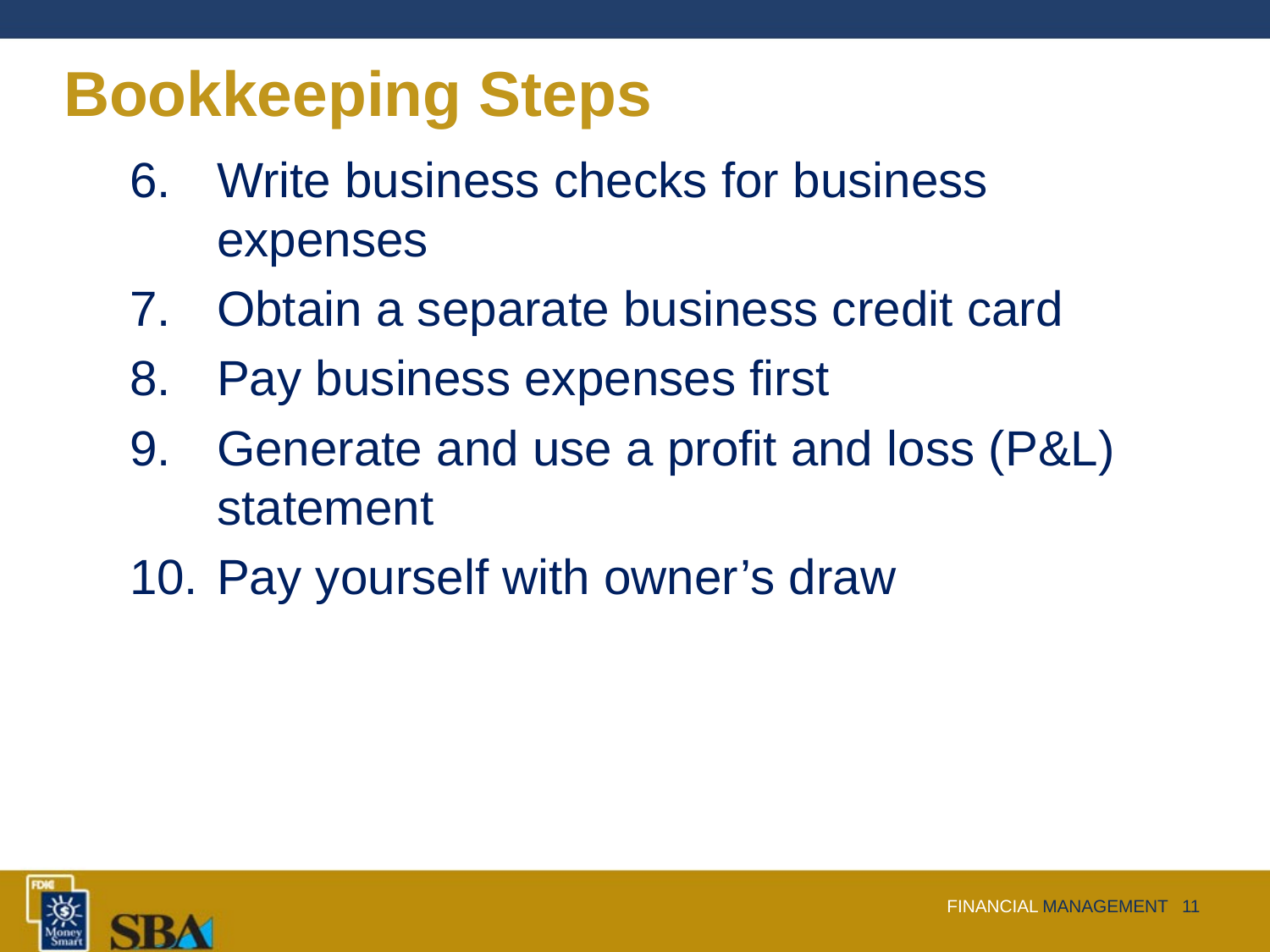

# Bookkeeping Steps
Write business checks for business expenses
Obtain a separate business credit card
Pay business expenses first
Generate and use a profit and loss (P&L) statement
Pay yourself with owner’s draw